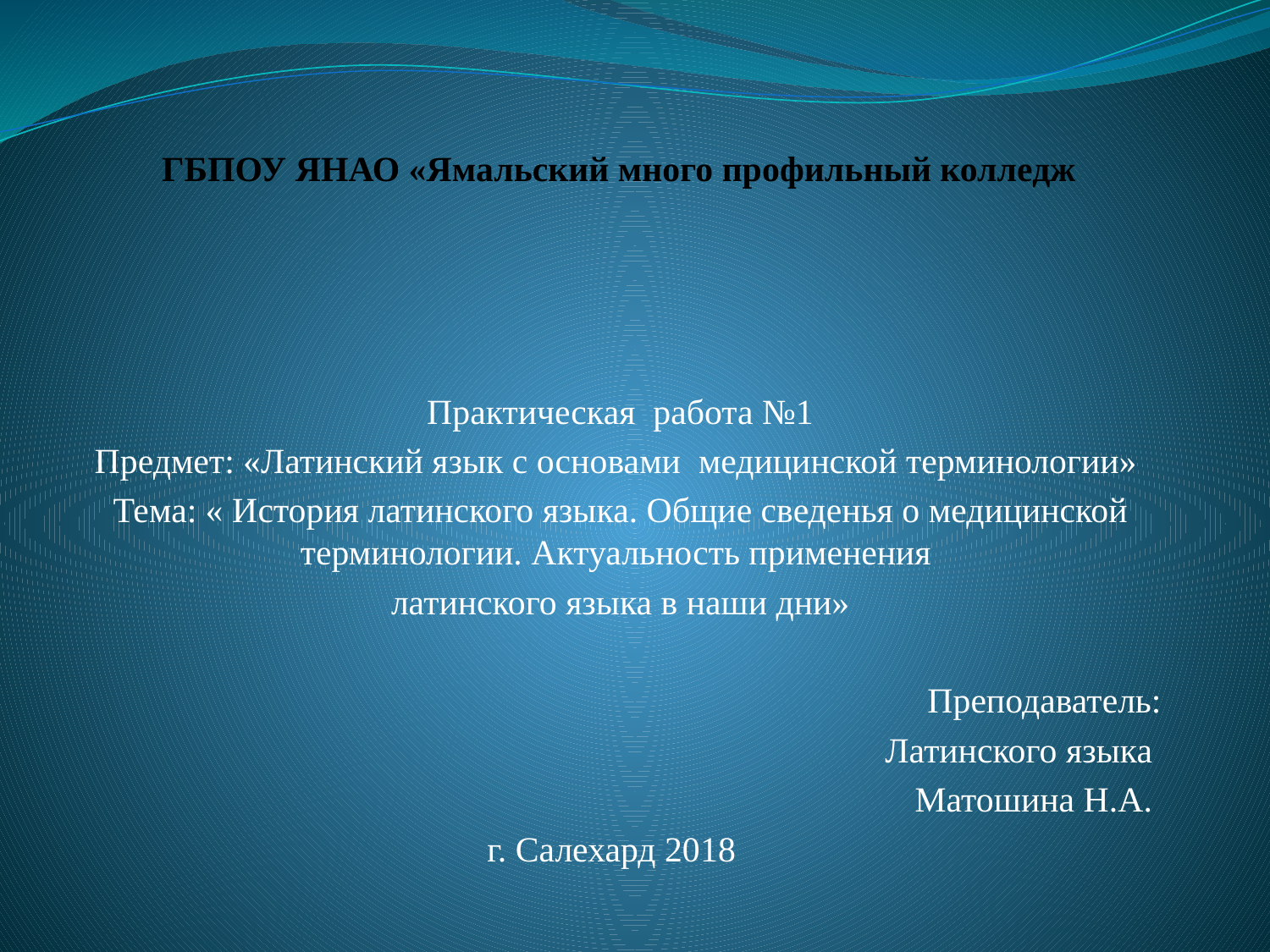

# ГБПОУ ЯНАО «Ямальский много профильный колледж
Практическая  работа №1
Предмет: «Латинский язык с основами  медицинской терминологии»
Тема: « История латинского языка. Общие сведенья о медицинской терминологии. Актуальность применения
латинского языка в наши дни»

Преподаватель:
Латинского языка
Матошина Н.А.
г. Салехард 2018